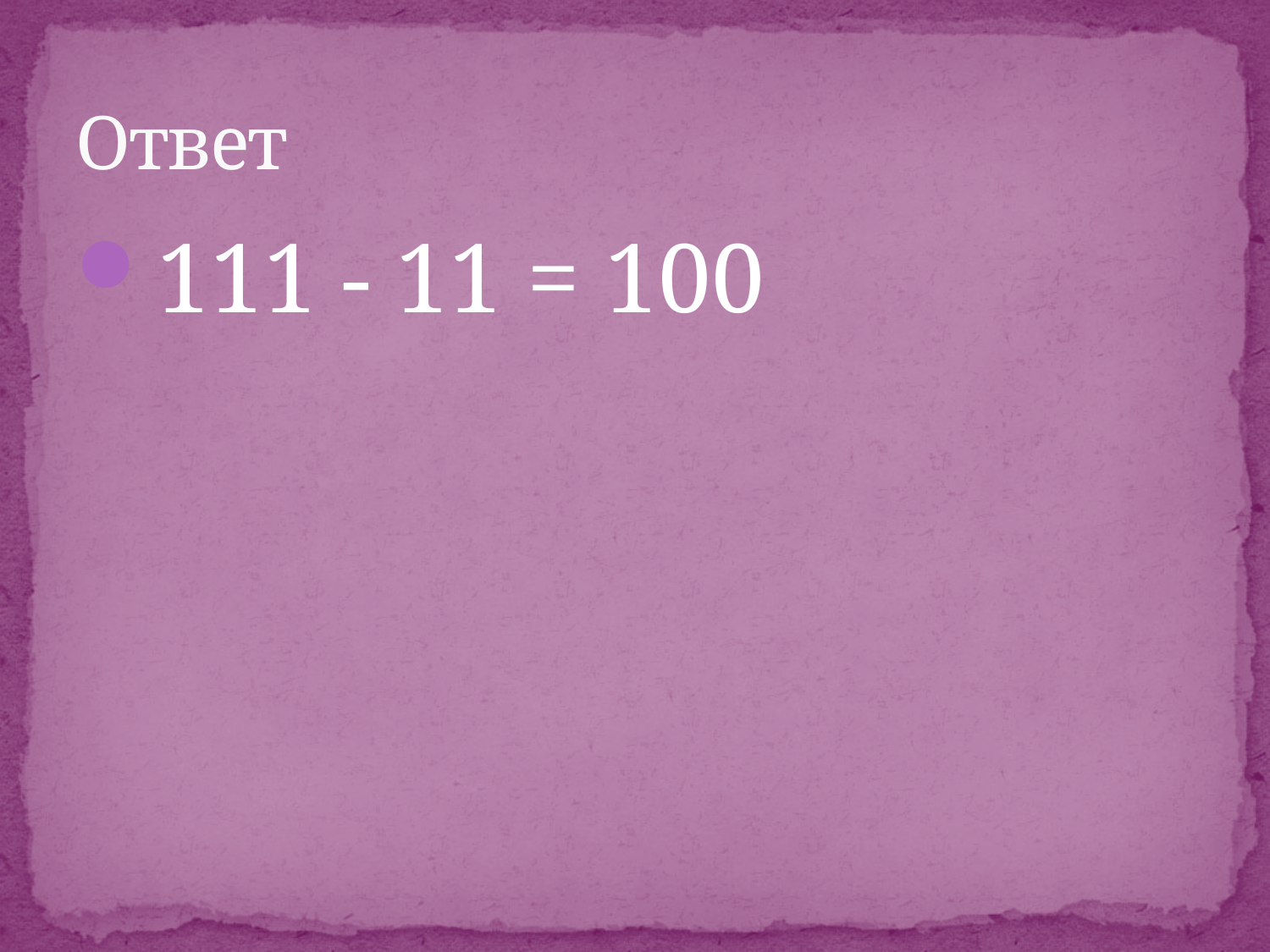

# Ответ
111 - 11 = 100